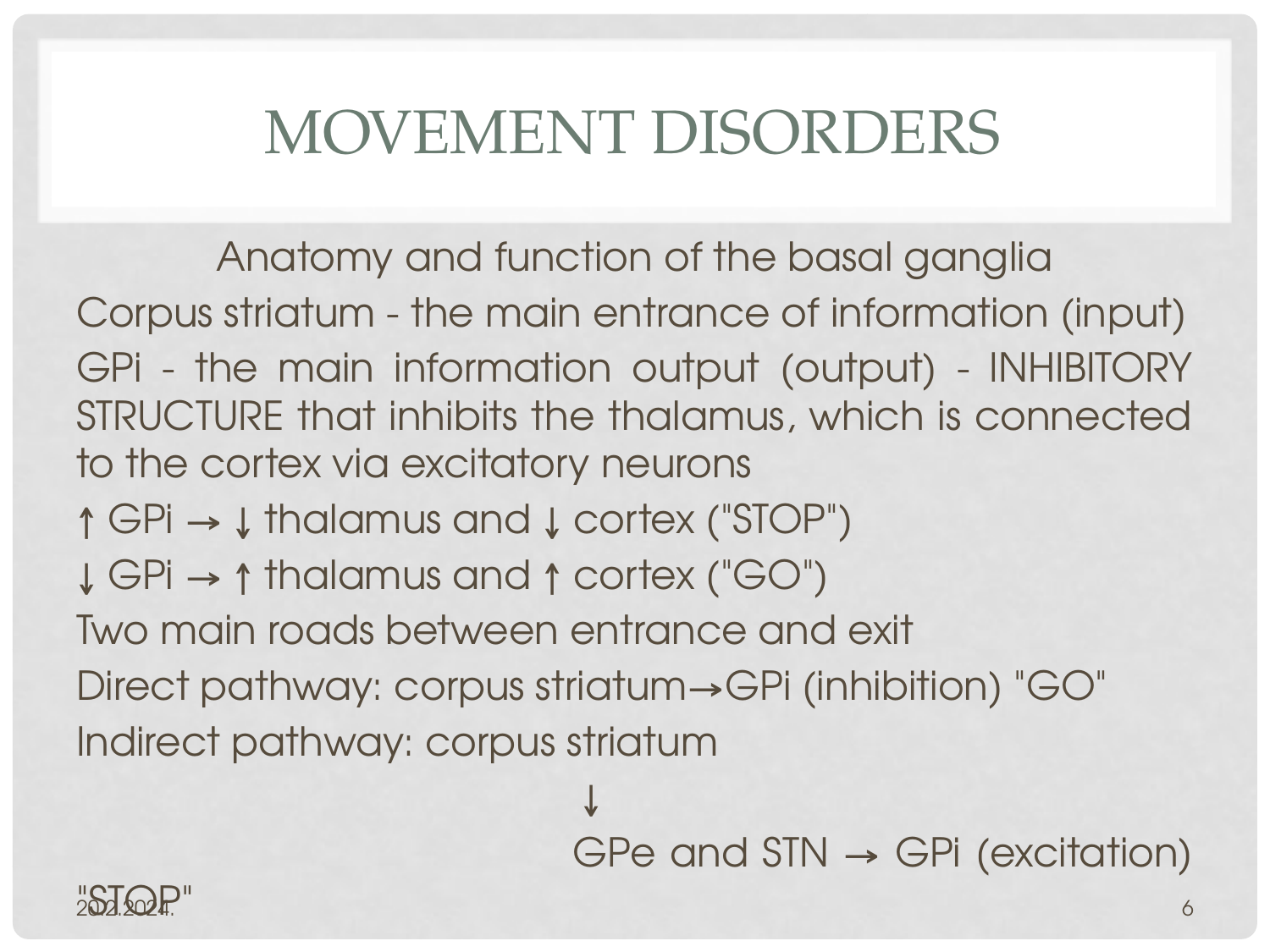

# Movement disorders

Anatomy and function of the basal ganglia
Corpus striatum - the main entrance of information (input)
GPi - the main information output (output) - INHIBITORY STRUCTURE that inhibits the thalamus, which is connected to the cortex via excitatory neurons
↑ GPi → ↓ thalamus and ↓ cortex ("STOP")
↓ GPi → ↑ thalamus and ↑ cortex ("GO")
Two main roads between entrance and exit
Direct pathway: corpus striatum→GPi (inhibition) "GO"
Indirect pathway: corpus striatum
                                              ↓
                                   GPe and STN → GPi (excitation) "STOP"
20.2.2024.
6